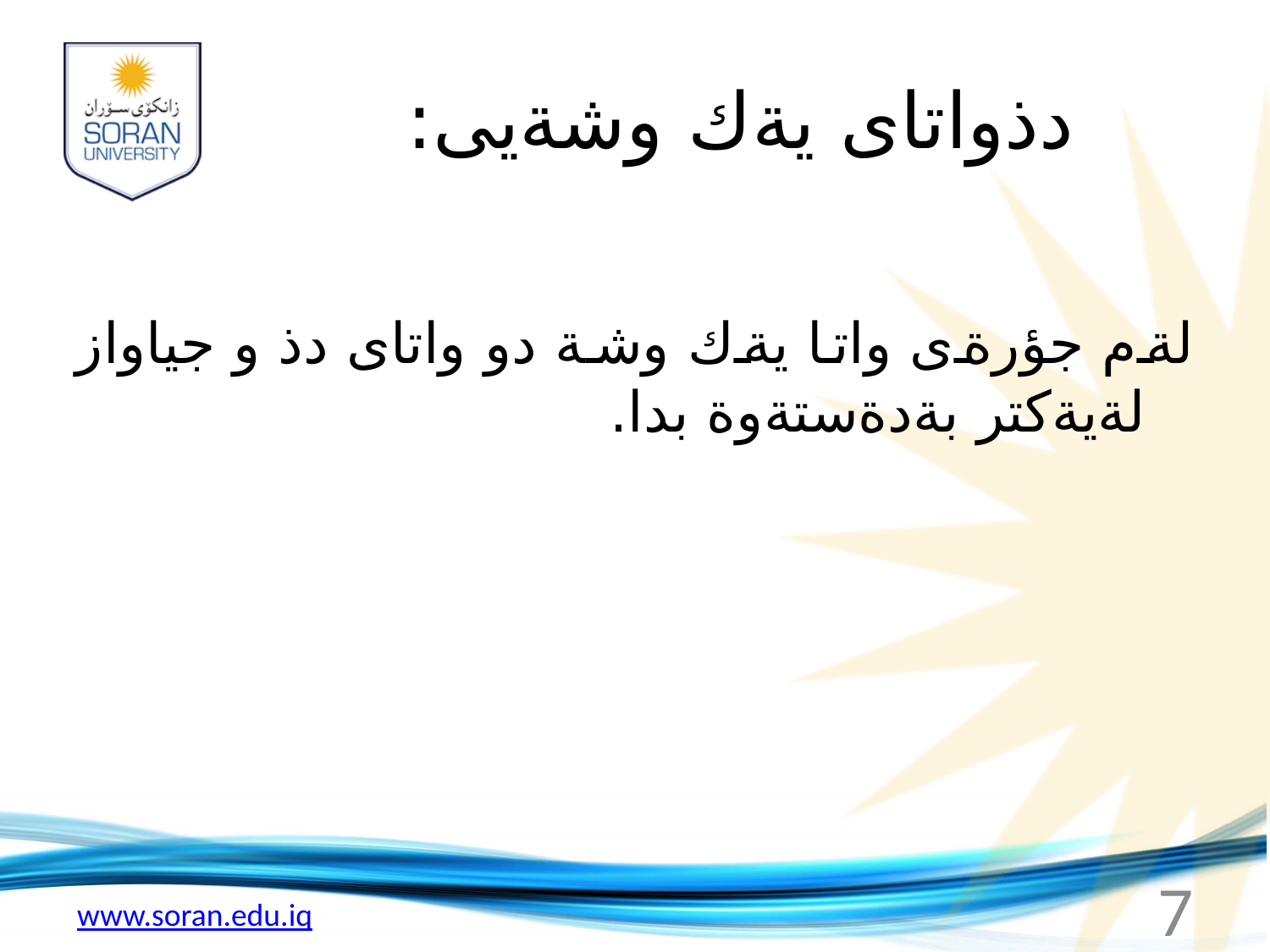

# دذواتاى يةك وشةيى:

لةم جؤرةى واتا يةك وشة دو واتاى دذ و جياواز لةيةكتر بةدةستةوة بدا.
7